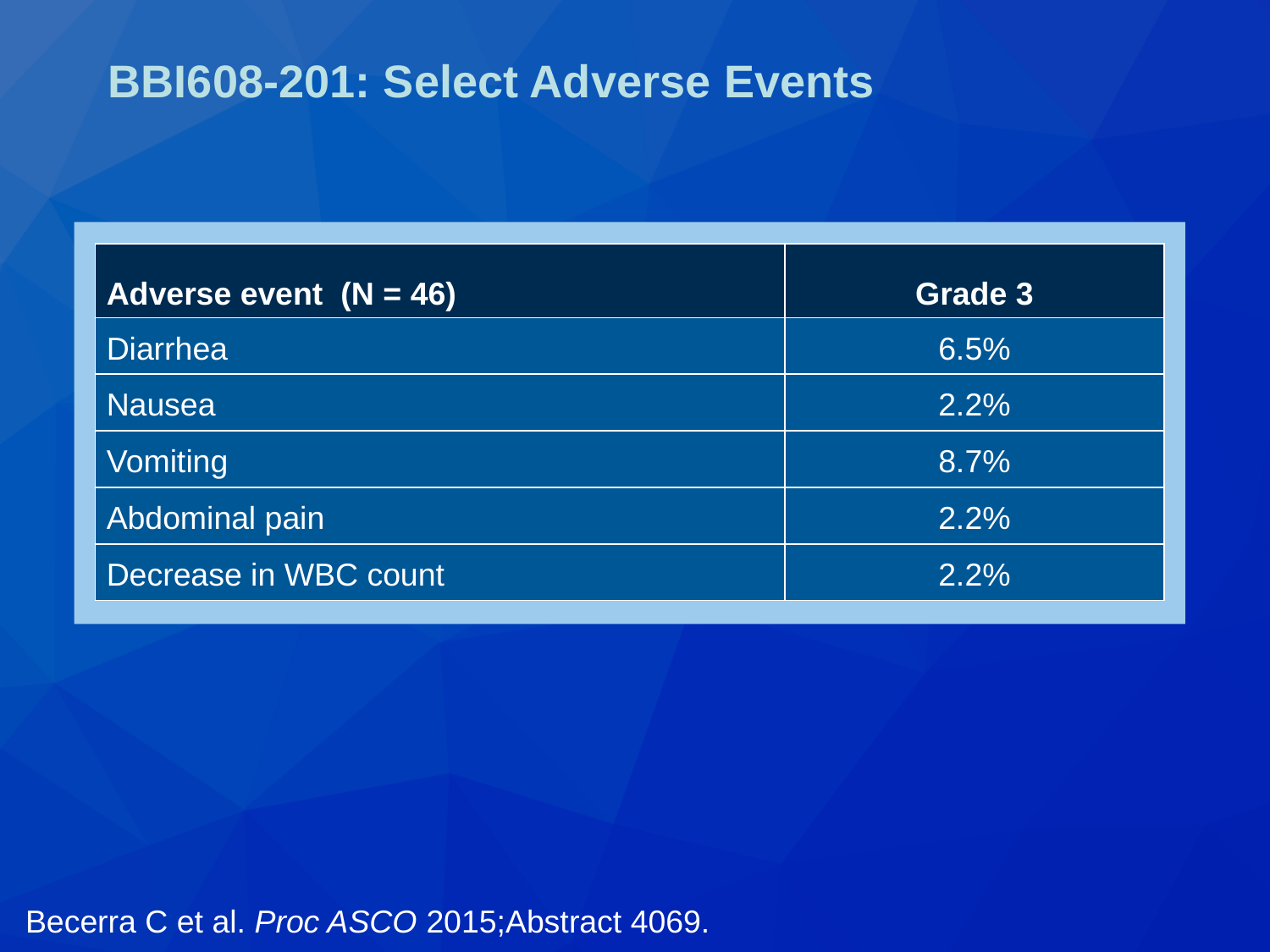

# BBI608-201: Select Adverse Events

| Adverse event (N = 46) | Grade 3 |
| --- | --- |
| Diarrhea | 6.5% |
| Nausea | 2.2% |
| Vomiting | 8.7% |
| Abdominal pain | 2.2% |
| Decrease in WBC count | 2.2% |
Becerra C et al. Proc ASCO 2015;Abstract 4069.